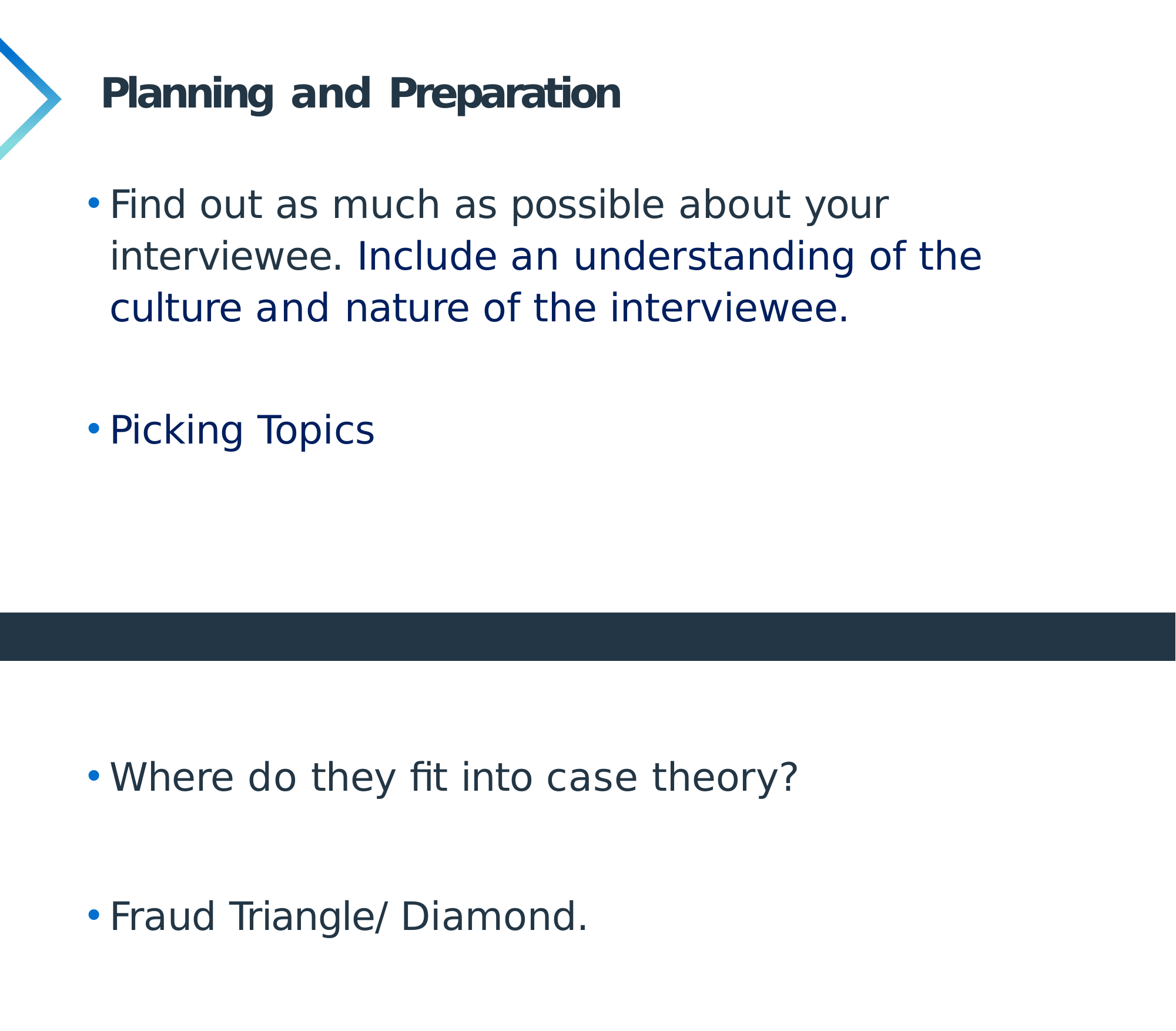

# Planning and Preparation
Find out as much as possible about your interviewee. Include an understanding of the culture and nature of the interviewee.

Picking Topics

Where do they fit into case theory?

Fraud Triangle/ Diamond.